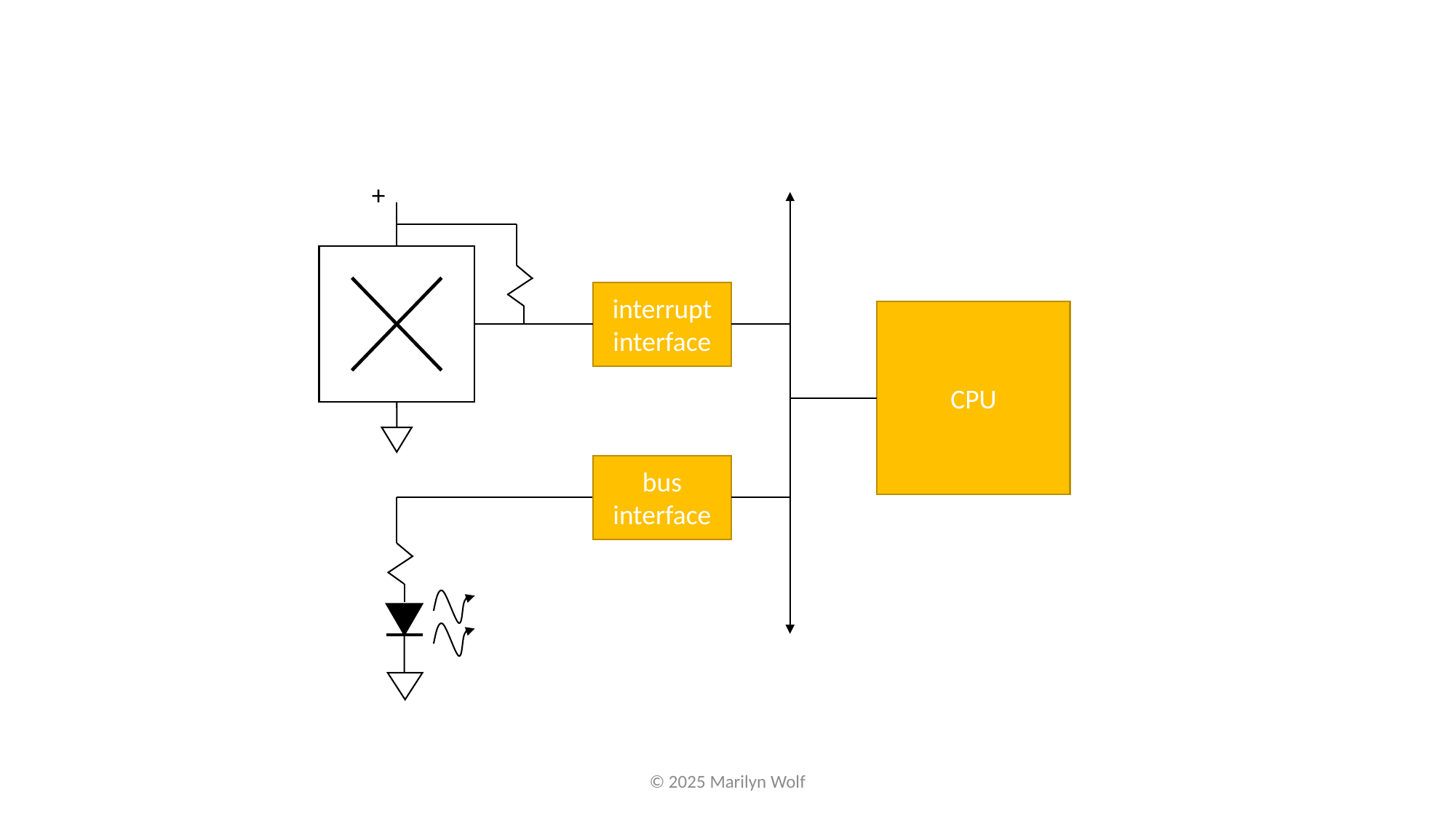

+

interrupt interface
CPU

bus interface

© 2025 Marilyn Wolf